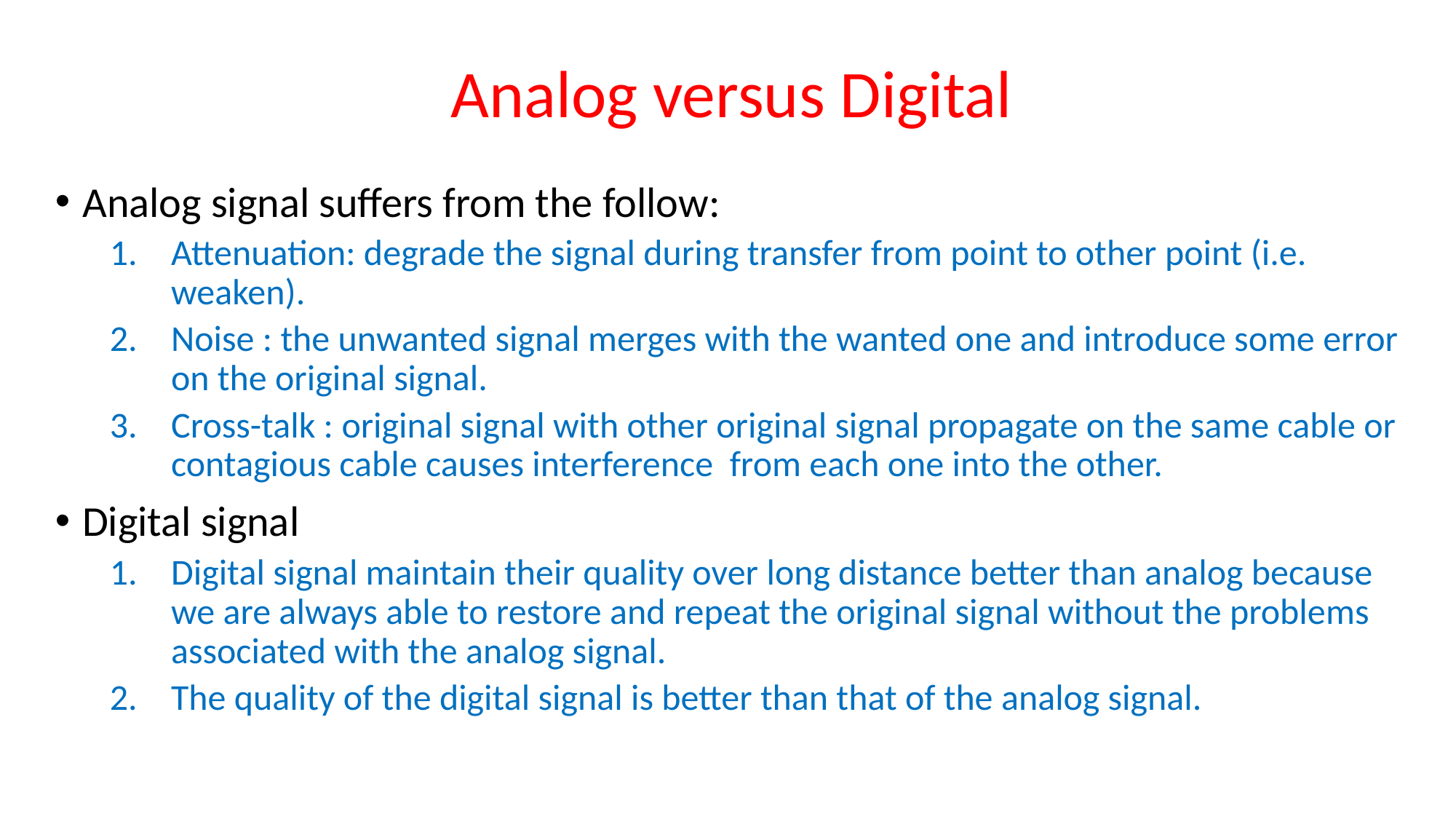

# Analog versus Digital
Analog signal suffers from the follow:
Attenuation: degrade the signal during transfer from point to other point (i.e. weaken).
Noise : the unwanted signal merges with the wanted one and introduce some error on the original signal.
Cross-talk : original signal with other original signal propagate on the same cable or contagious cable causes interference  from each one into the other.
Digital signal
Digital signal maintain their quality over long distance better than analog because we are always able to restore and repeat the original signal without the problems associated with the analog signal.
The quality of the digital signal is better than that of the analog signal.